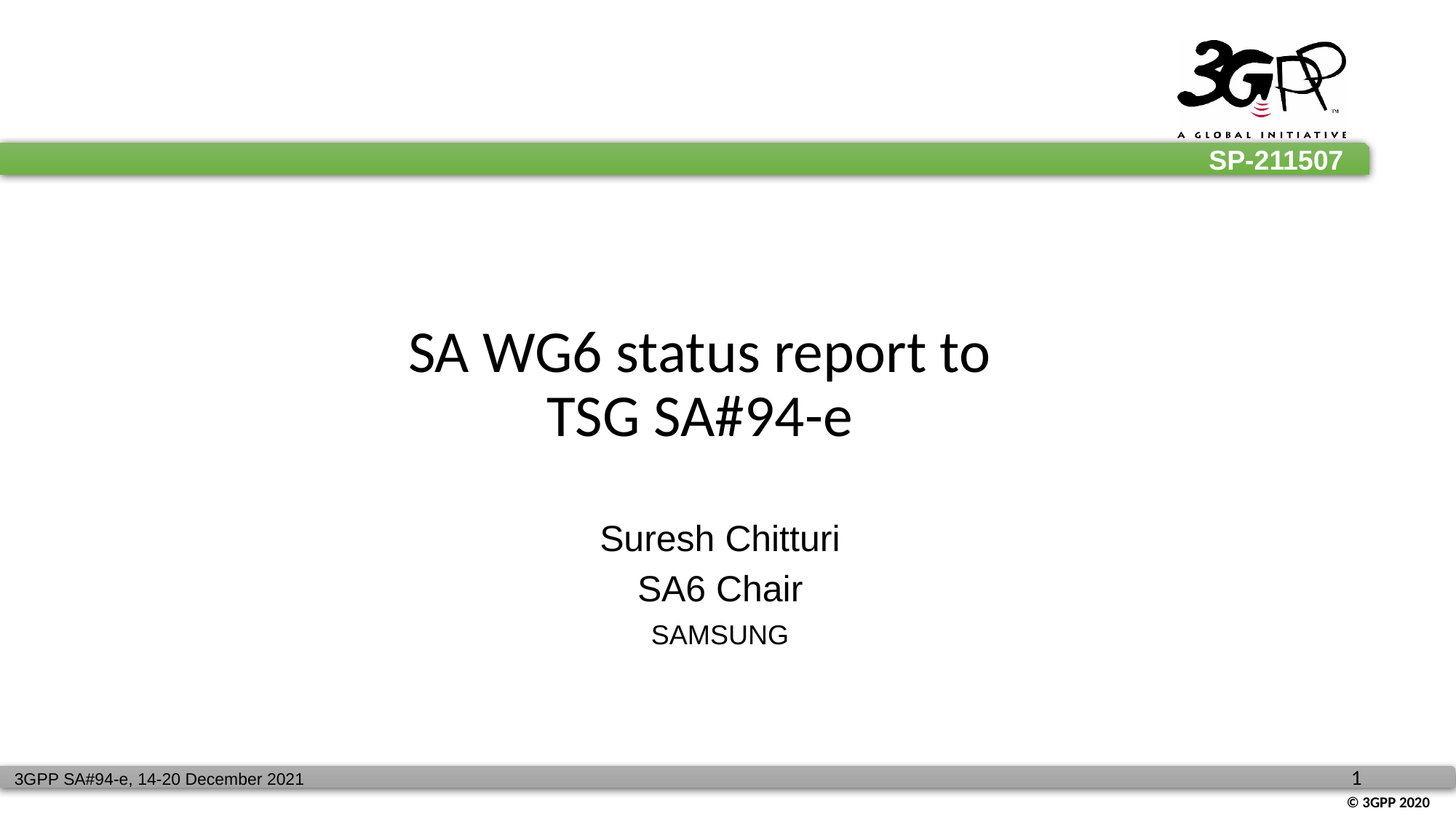

# SA WG6 status report to TSG SA#94-e
Suresh Chitturi
SA6 Chair
SAMSUNG